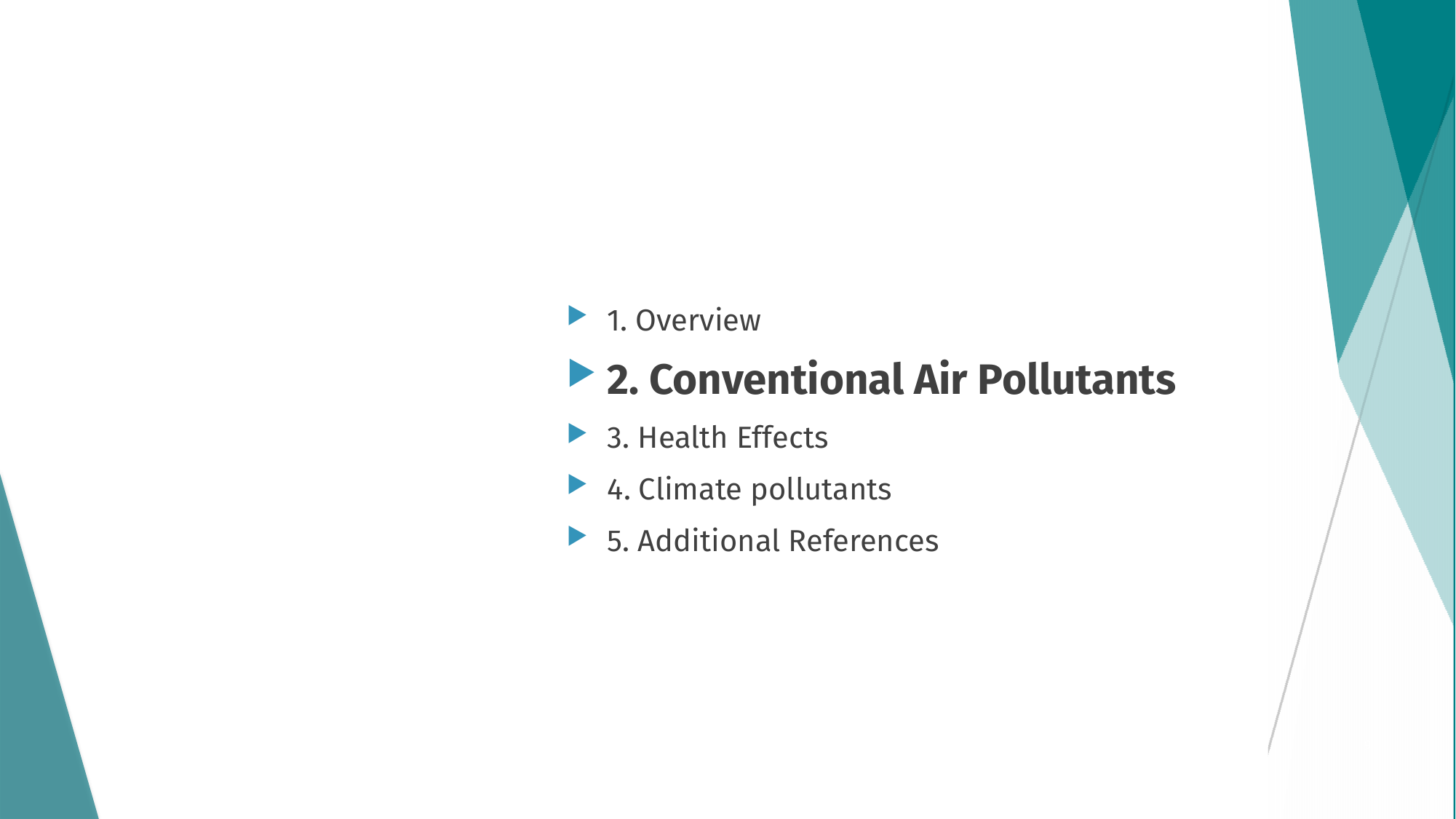

# Section 2: Conventional Air Pollutants
1. Overview
2. Conventional Air Pollutants
3. Health Effects
4. Climate pollutants
5. Additional References
9